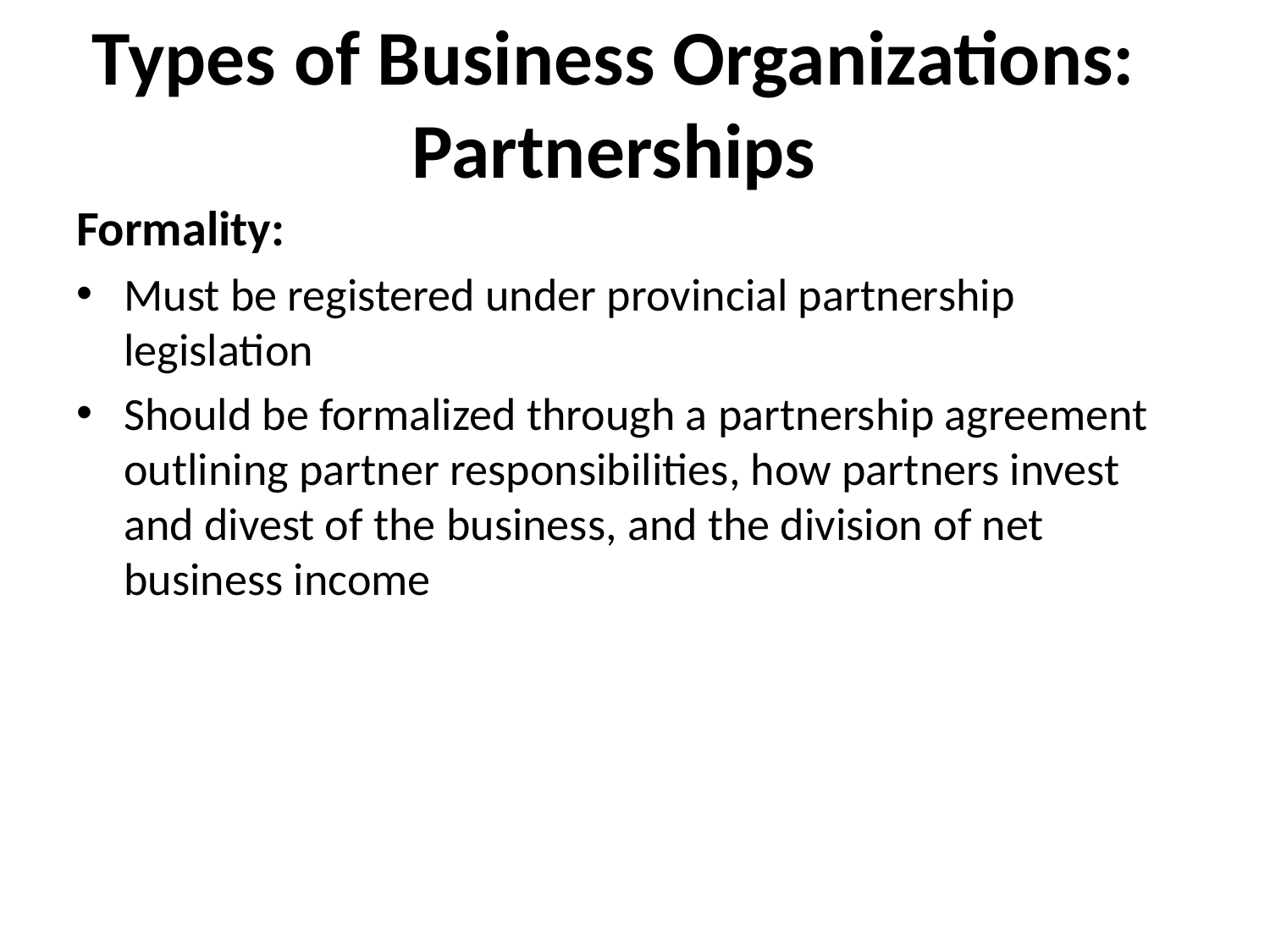

# Types of Business Organizations: Partnerships
Formality:
Must be registered under provincial partnership legislation
Should be formalized through a partnership agreement outlining partner responsibilities, how partners invest and divest of the business, and the division of net business income

Booth/Cleary Introduction to Corporate Finance, Second Edition
8